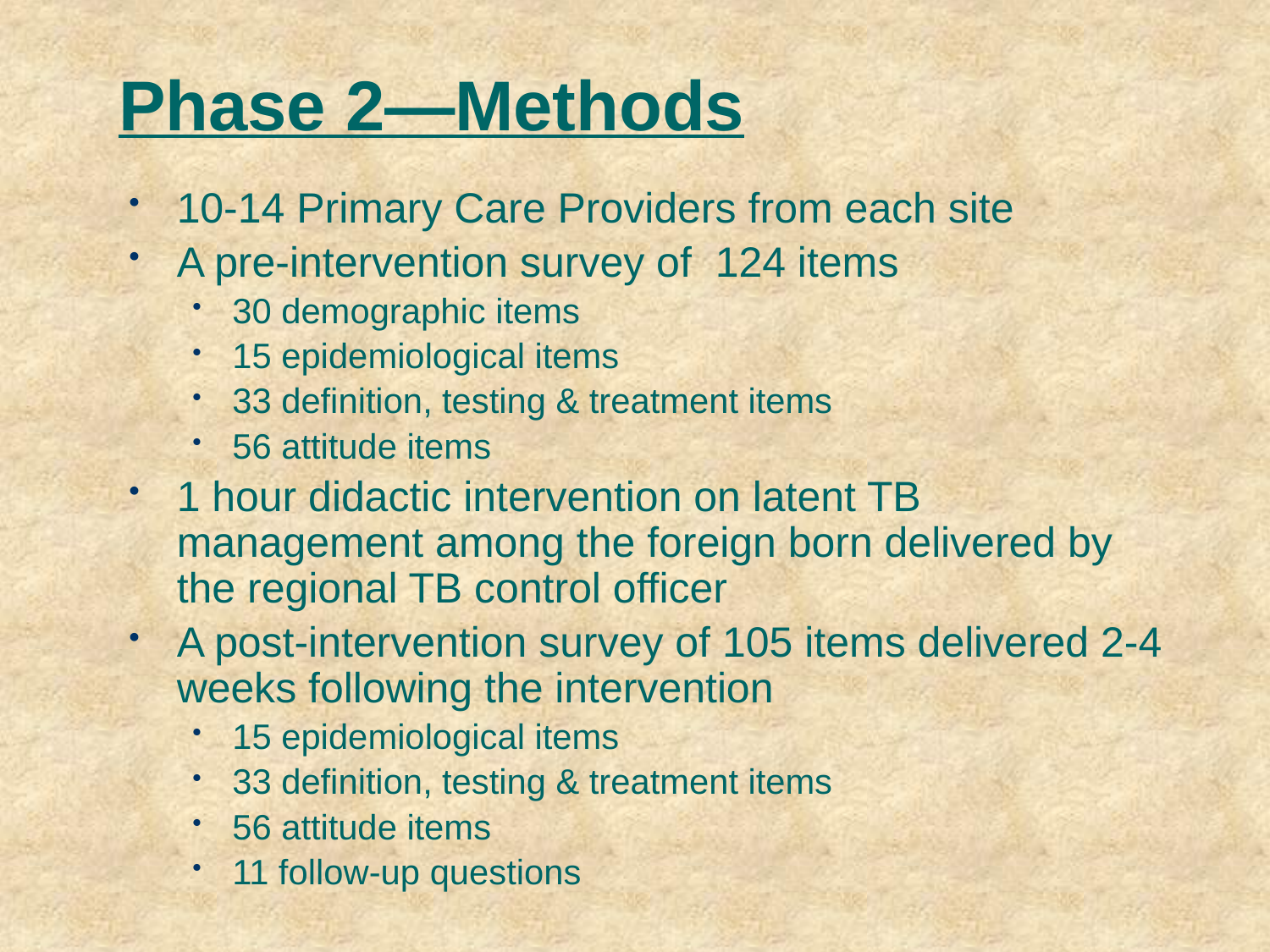

# Phase 2—Methods
10-14 Primary Care Providers from each site
A pre-intervention survey of  124 items
30 demographic items
15 epidemiological items
33 definition, testing & treatment items
56 attitude items
1 hour didactic intervention on latent TB management among the foreign born delivered by the regional TB control officer
A post-intervention survey of 105 items delivered 2-4 weeks following the intervention
15 epidemiological items
33 definition, testing & treatment items
56 attitude items
11 follow-up questions